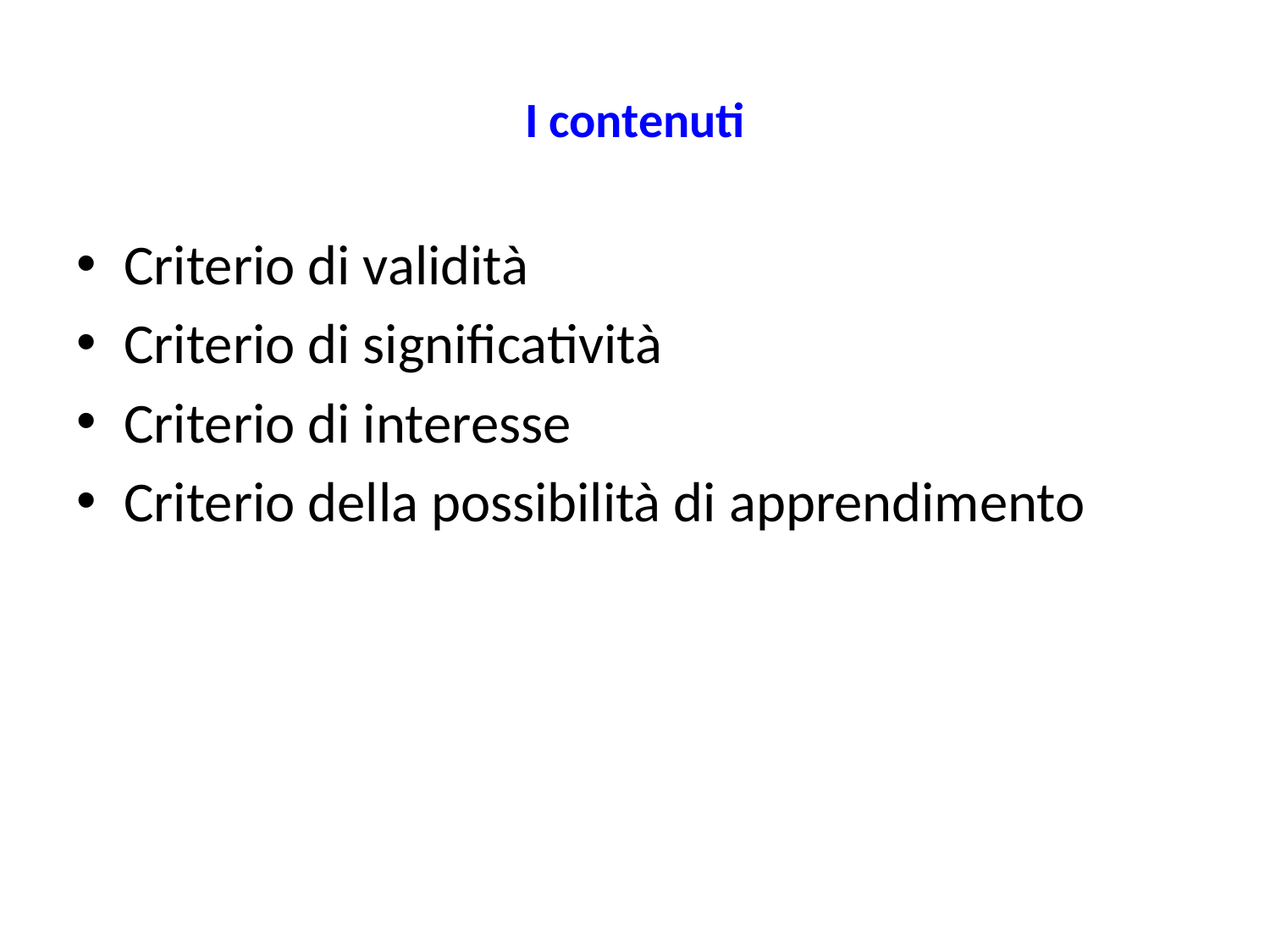

# I contenuti
Criterio di validità
Criterio di significatività
Criterio di interesse
Criterio della possibilità di apprendimento